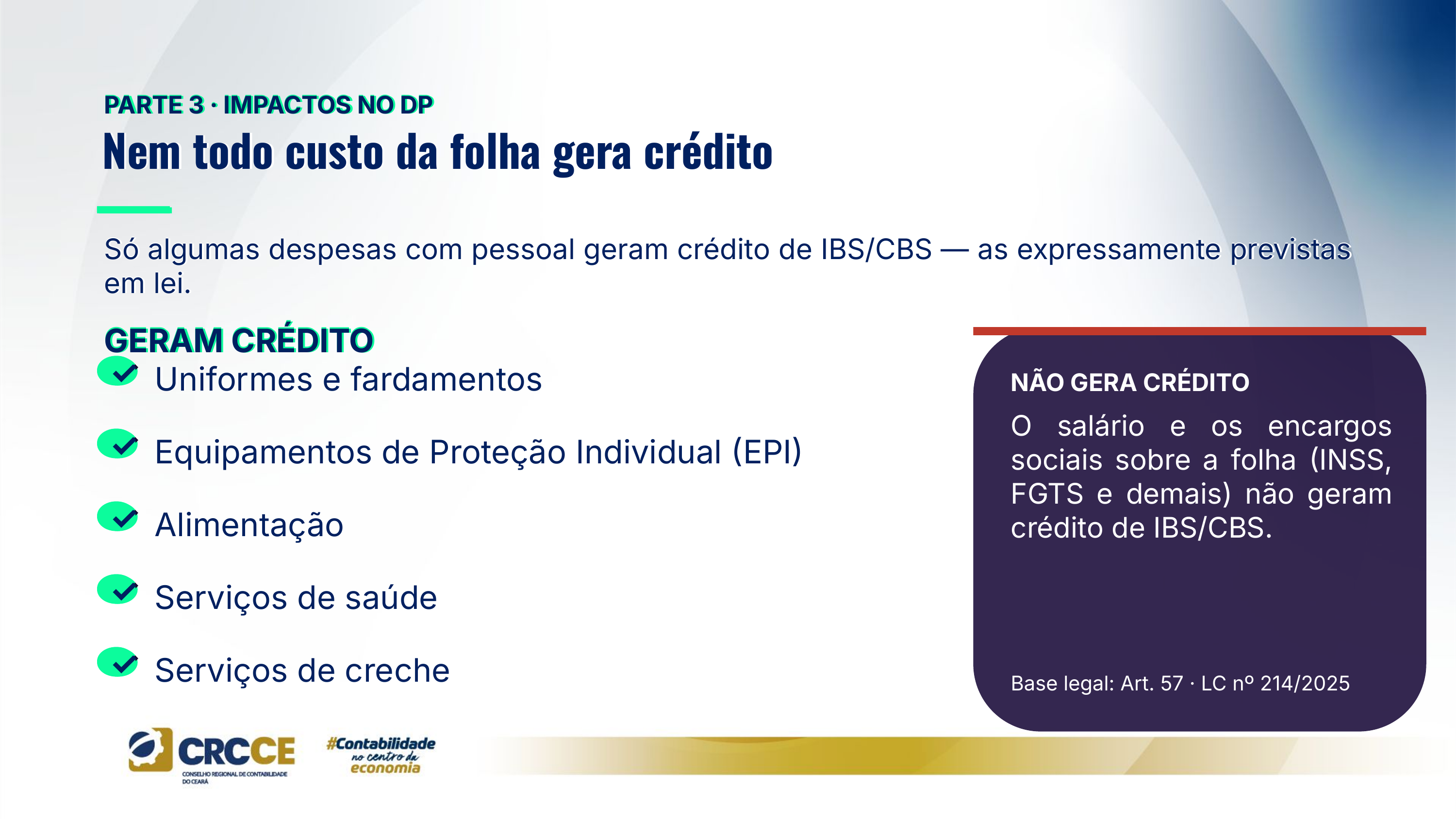

PARTE 3 · IMPACTOS NO DP
PARTE 3 · IMPACTOS NO DP
PARTE 3 · IMPACTOS NO DP
Nem todo custo da folha gera crédito
Nem todo custo da folha gera crédito

Só algumas despesas com pessoal geram crédito de IBS/CBS — as expressamente previstas em lei.
Só algumas despesas com pessoal geram crédito de IBS/CBS — as expressamente previstas em lei.
Só algumas despesas com pessoal geram crédito de IBS/CBS — as expressamente previstas em lei.
GERAM CRÉDITO
GERAM CRÉDITO
GERAM CRÉDITO

Uniformes e fardamentos
Uniformes e fardamentos
Uniformes e fardamentos
✓
✓
✓
NÃO GERA CRÉDITO
O salário e os encargos sociais sobre a folha (INSS, FGTS e demais) não geram crédito de IBS/CBS.
Equipamentos de Proteção Individual (EPI)
Equipamentos de Proteção Individual (EPI)
Equipamentos de Proteção Individual (EPI)
✓
✓
✓
Alimentação
Alimentação
Alimentação
✓
✓
✓
Serviços de saúde
Serviços de saúde
Serviços de saúde
✓
✓
✓
Serviços de creche
Serviços de creche
Serviços de creche
✓
✓
✓
Base legal: Art. 57 · LC nº 214/2025